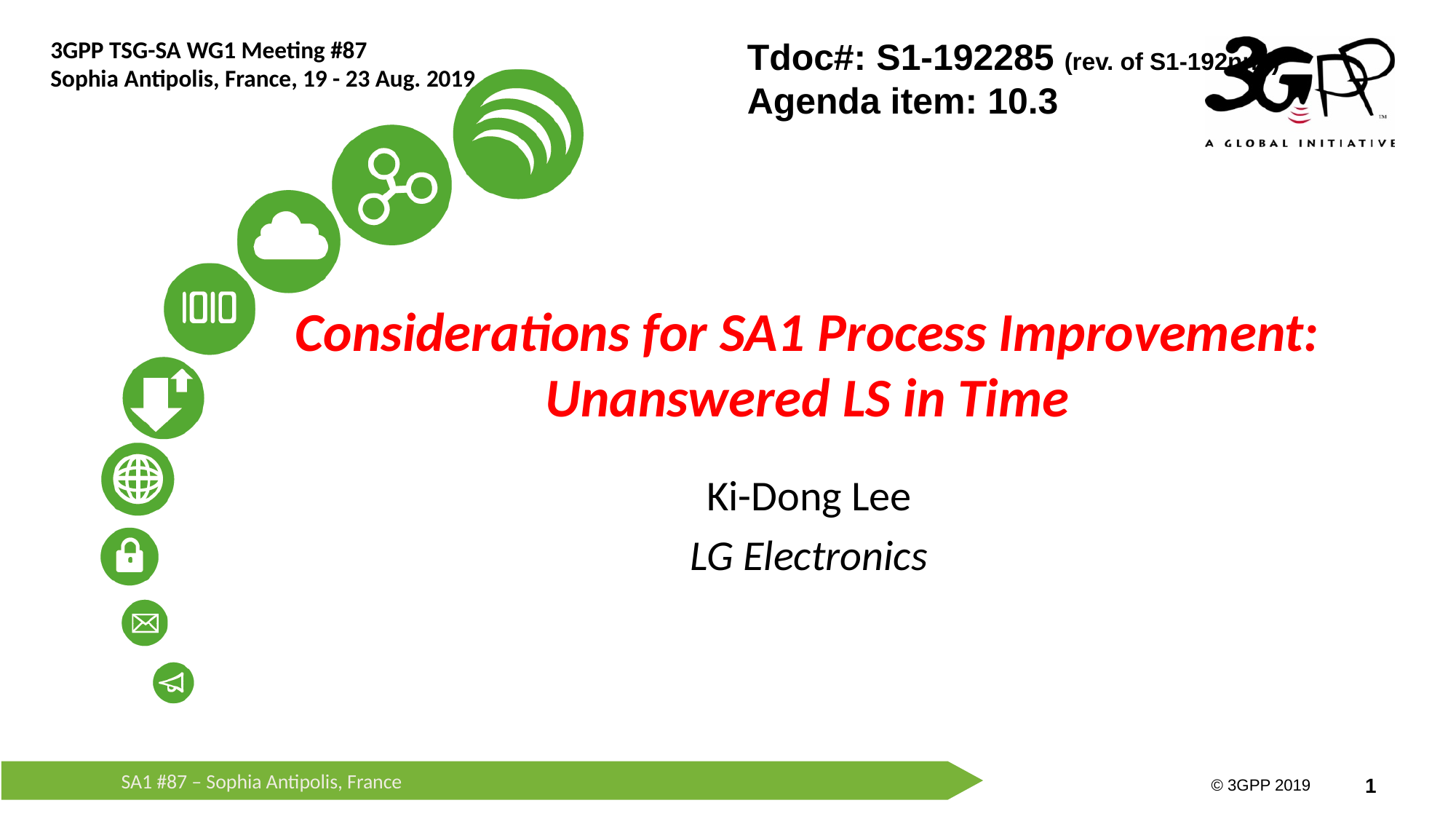

Tdoc#: S1-192285 (rev. of S1-192nnn)
Agenda item: 10.3
3GPP TSG-SA WG1 Meeting #87
Sophia Antipolis, France, 19 - 23 Aug. 2019
# Considerations for SA1 Process Improvement: Unanswered LS in Time
Ki-Dong Lee
LG Electronics